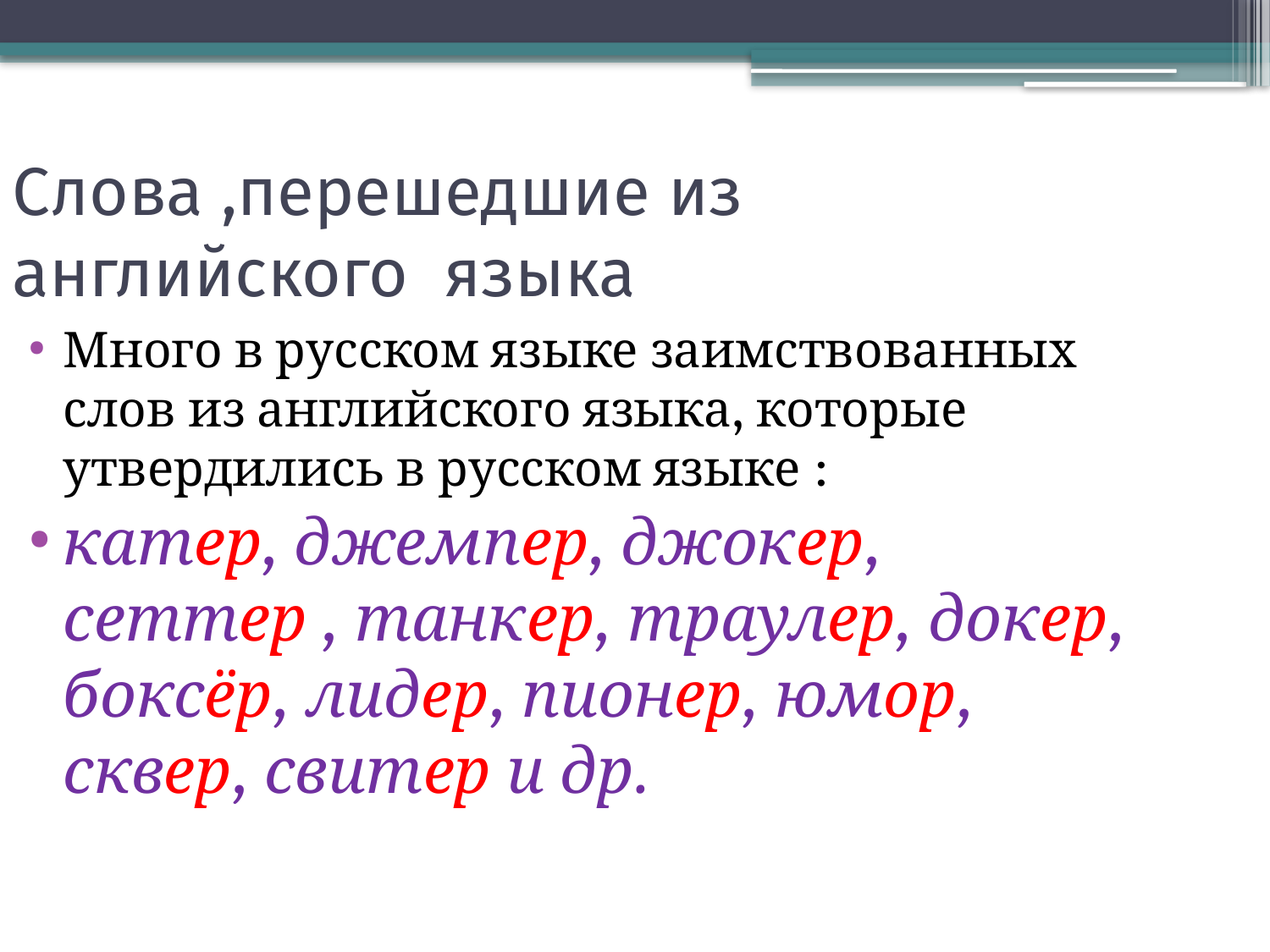

Слова ,перешедшие из английского  языка
Много в русском языке заимствованных слов из английского языка, которые утвердились в русском языке :
катер, джемпер, джокер, сеттер , танкер, траулер, докер, боксёр, лидер, пионер, юмор, сквер, свитер и др.